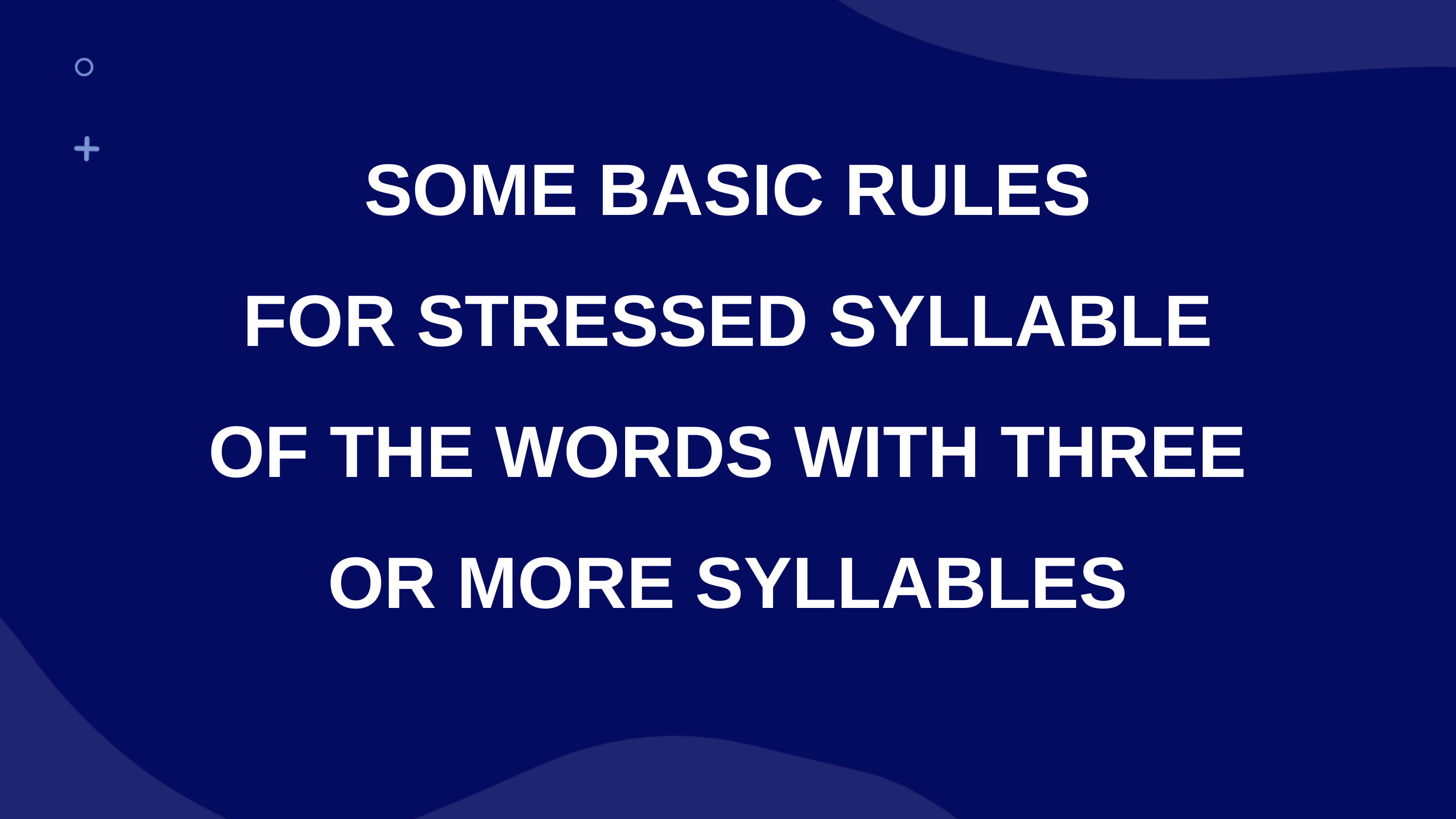

SOME BASIC RULES
FOR STRESSED SYLLABLE
OF THE WORDS WITH THREE OR MORE SYLLABLES